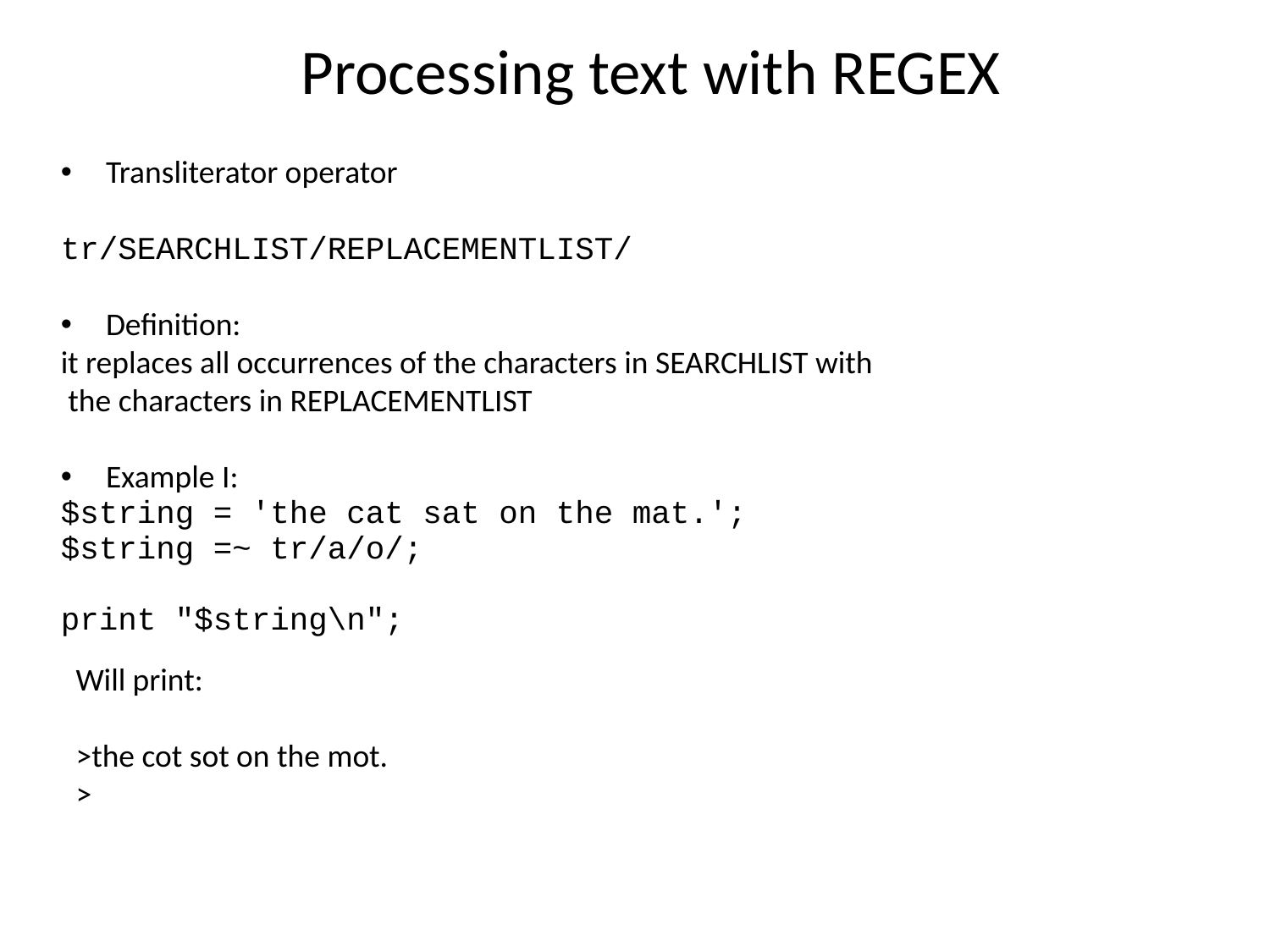

Processing text with REGEX
Transliterator operator

tr/SEARCHLIST/REPLACEMENTLIST/

Definition:
it replaces all occurrences of the characters in SEARCHLIST with
 the characters in REPLACEMENTLIST

Example I:
$string = 'the cat sat on the mat.';
$string =~ tr/a/o/;

print "$string\n";
Will print:

>the cot sot on the mot.
>